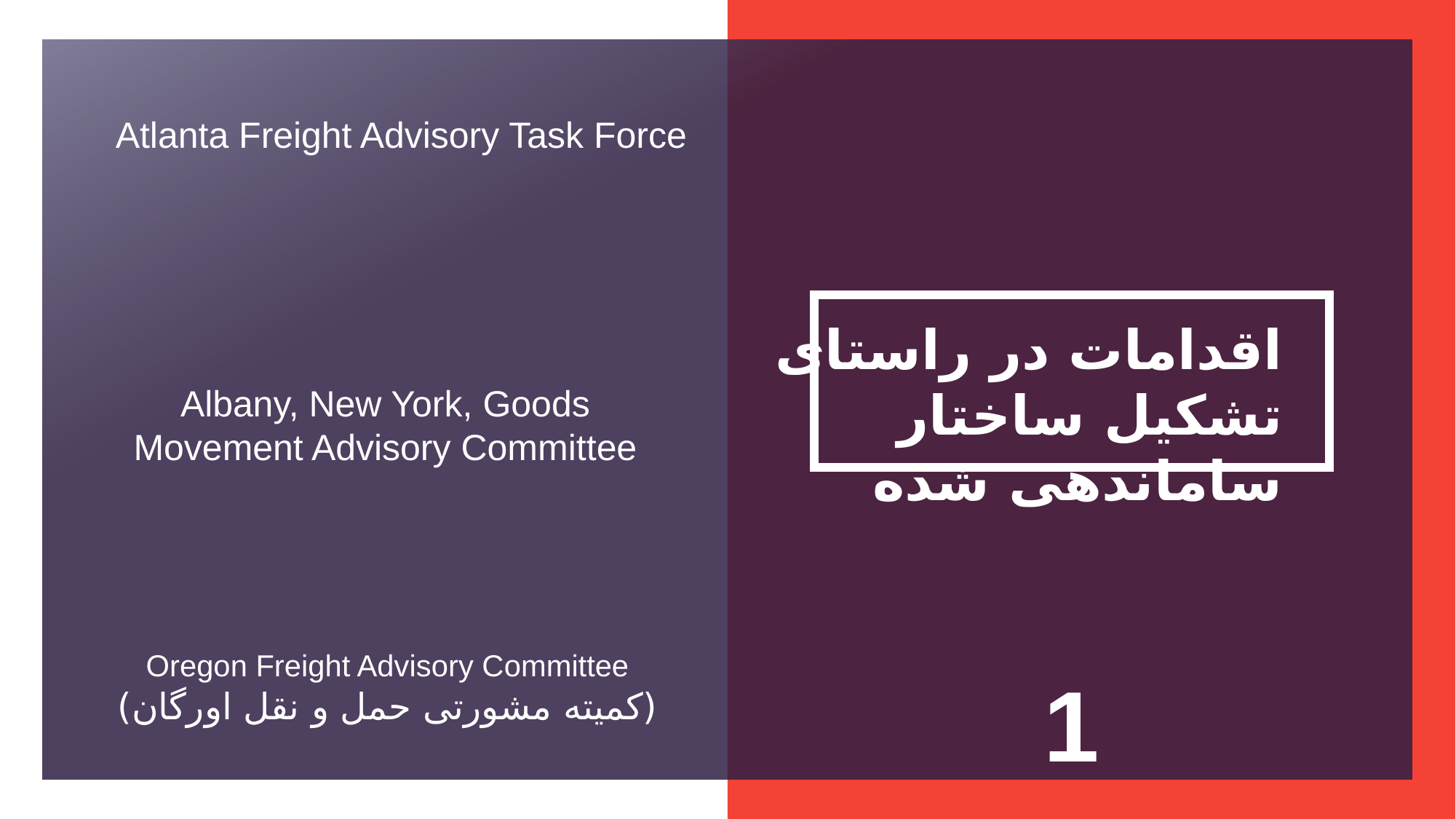

Atlanta Freight Advisory Task Force

اقدامات در راستای تشکیل ساختار ساماندهی شده
Albany, New York, Goods Movement Advisory Committee
Oregon Freight Advisory Committee
(کمیته مشورتی حمل و نقل اورگان)
1